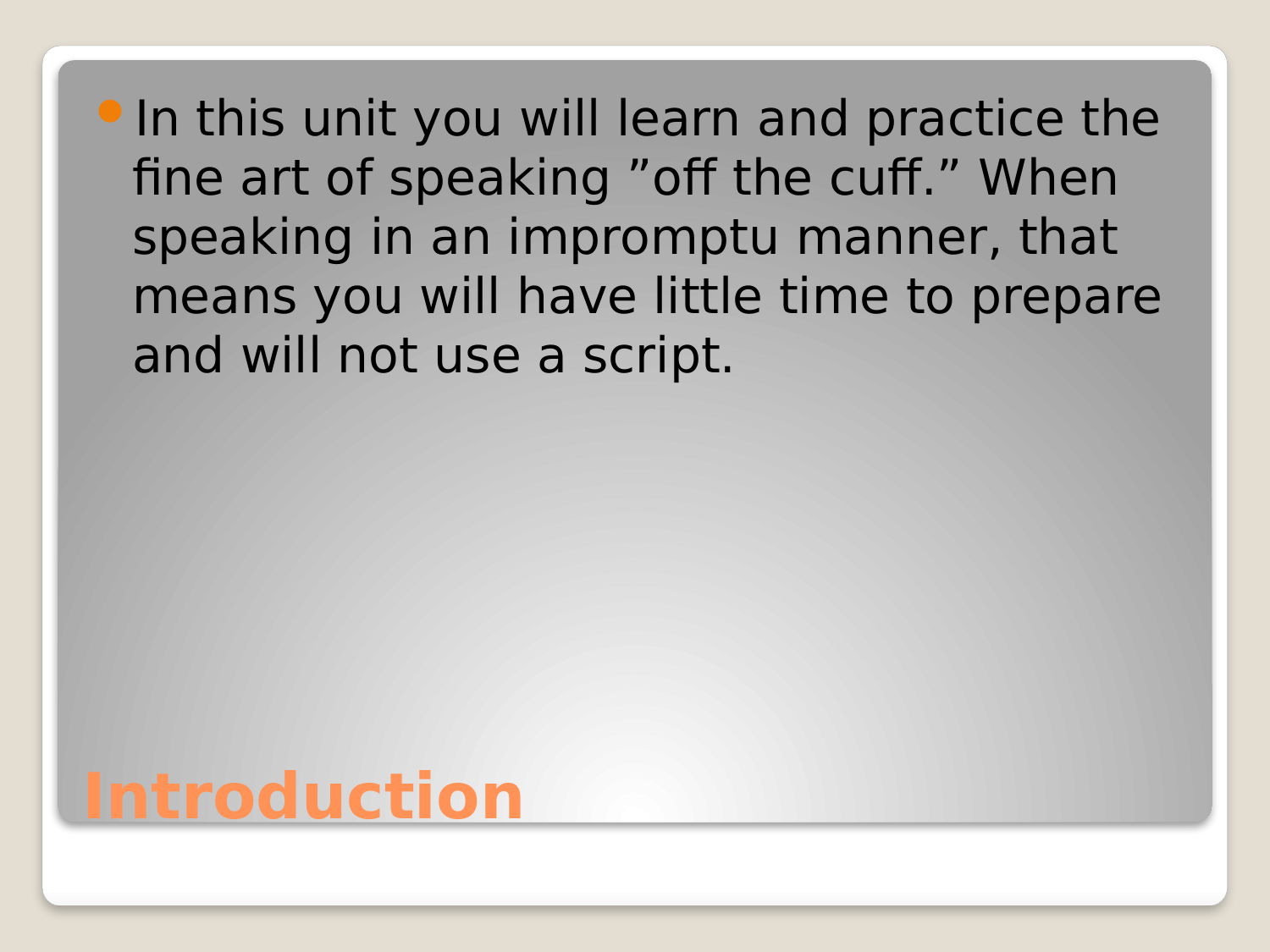

In this unit you will learn and practice the fine art of speaking ”off the cuff.” When speaking in an impromptu manner, that means you will have little time to prepare and will not use a script.
# Introduction